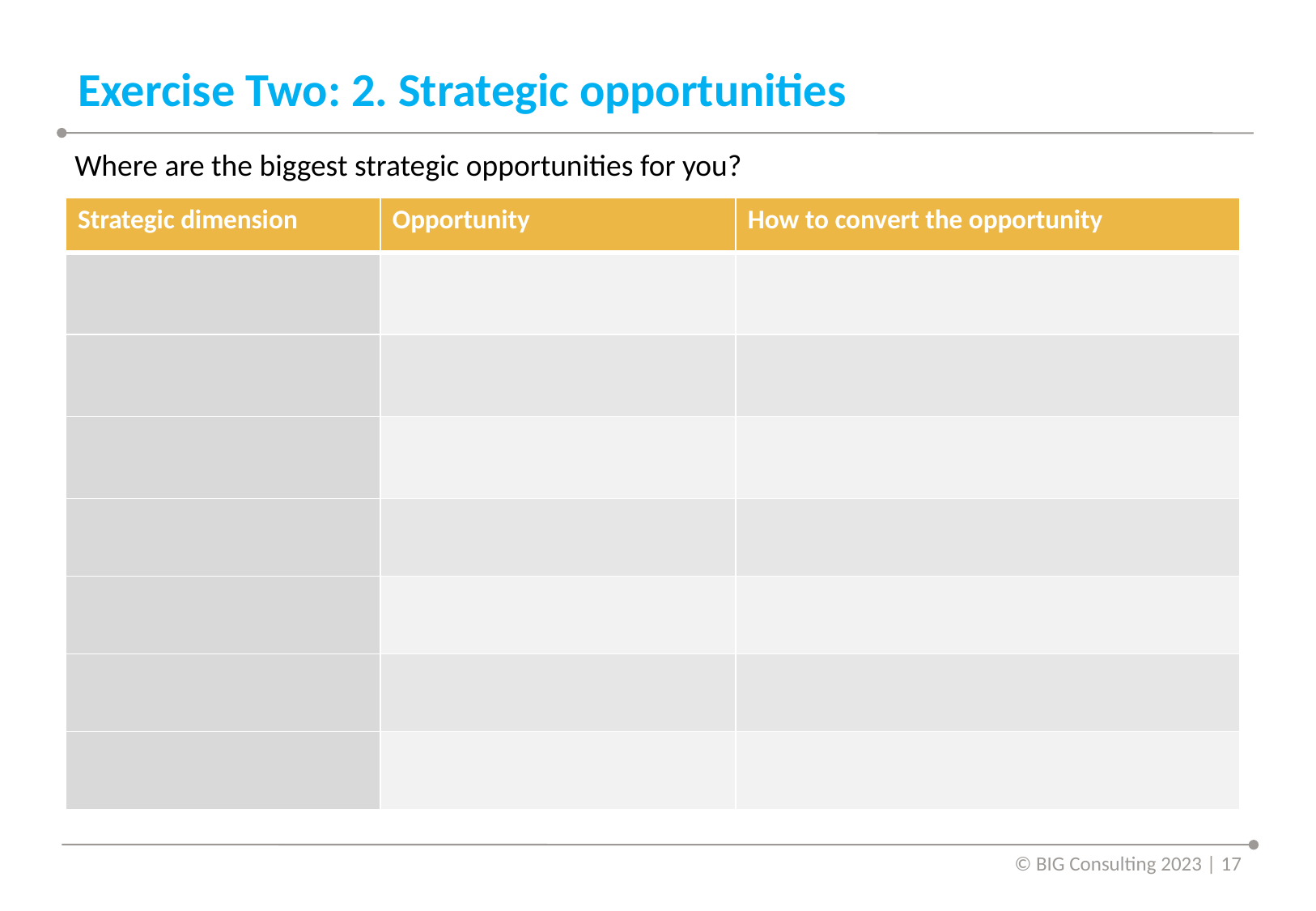

# Exercise Two: 2. Strategic opportunities
Where are the biggest strategic opportunities for you?
| Strategic dimension | Opportunity | How to convert the opportunity |
| --- | --- | --- |
|  |  |  |
|  |  |  |
|  |  |  |
|  |  |  |
|  |  |  |
|  |  |  |
|  |  |  |